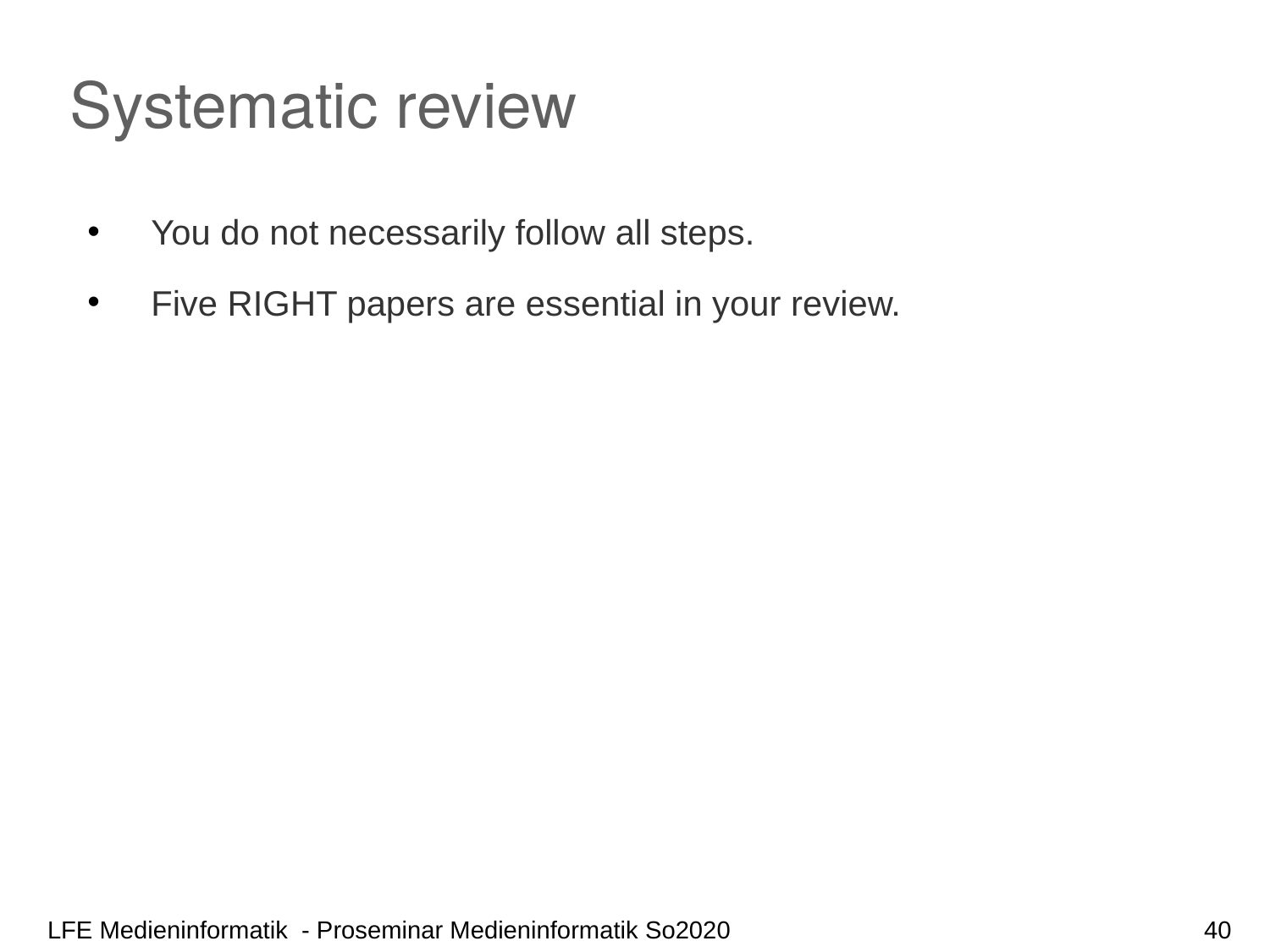

Systematic review
You do not necessarily follow all steps.
Five RIGHT papers are essential in your review.
40